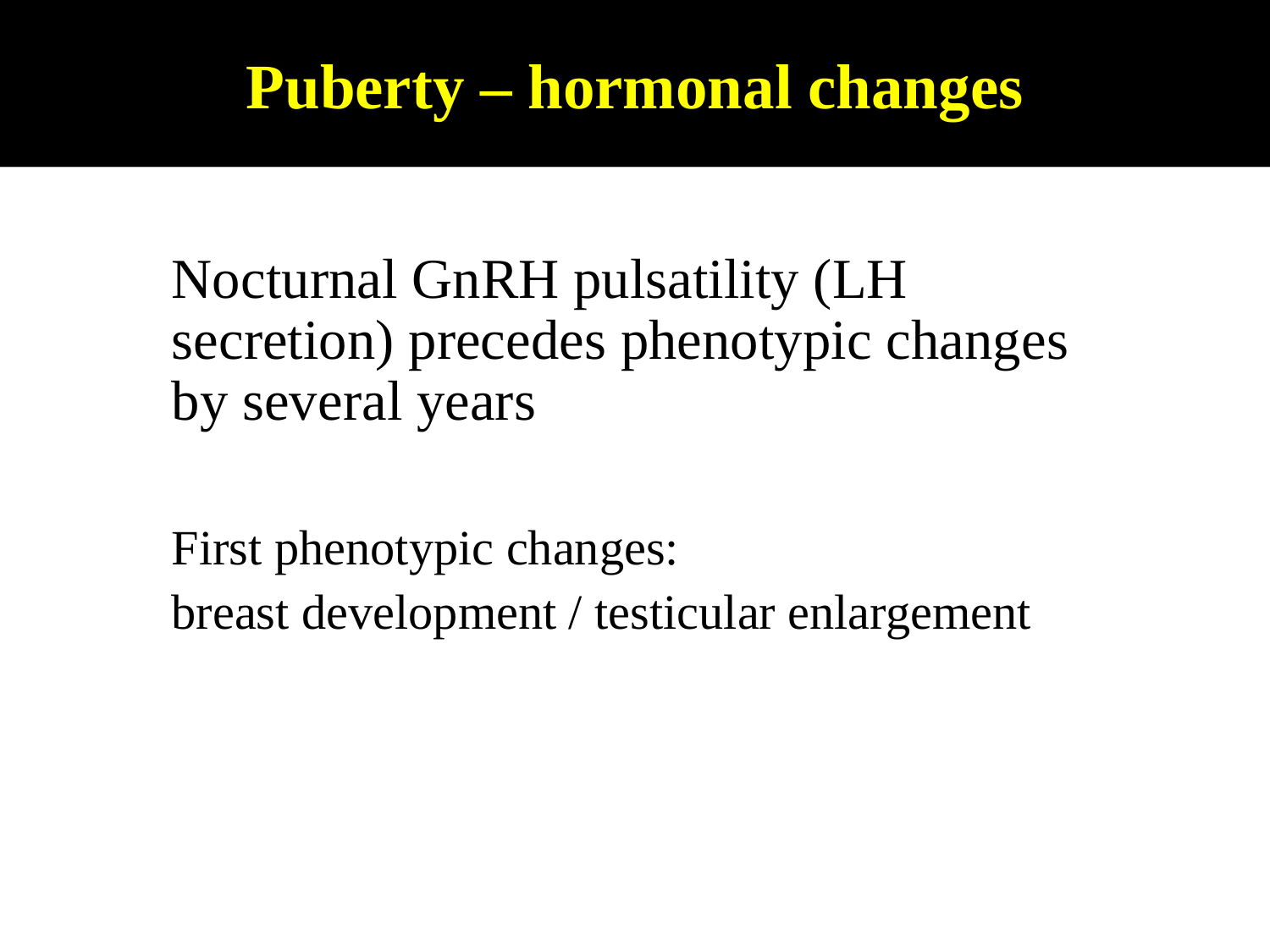

# Puberty:
Puberty – hormonal changes
	Nocturnal GnRH pulsatility (LH secretion) precedes phenotypic changes by several years

	First phenotypic changes:
	breast development / testicular enlargement